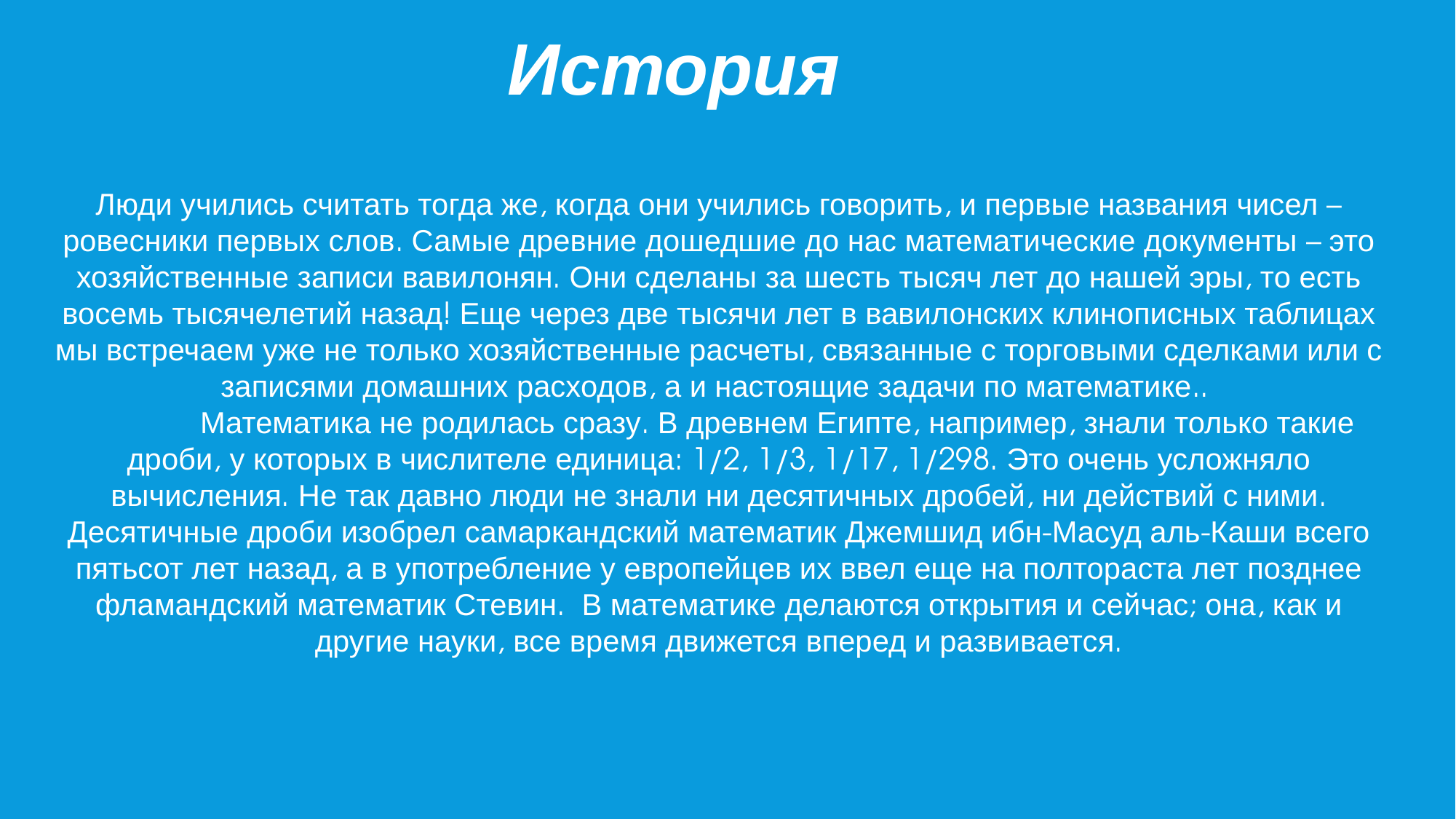

История
Люди учились считать тогда же, когда они учились говорить, и первые названия чисел – ровесники первых слов. Самые древние дошедшие до нас математические документы – это хозяйственные записи вавилонян. Они сделаны за шесть тысяч лет до нашей эры, то есть восемь тысячелетий назад! Еще через две тысячи лет в вавилонских клинописных таблицах мы встречаем уже не только хозяйственные расчеты, связанные с торговыми сделками или с записями домашних расходов, а и настоящие задачи по математике.. ​
              Математика не родилась сразу. В древнем Египте, например, знали только такие дроби, у которых в числителе единица: 1/2, 1/3, 1/17, 1/298. Это очень усложняло вычисления. Не так давно люди не знали ни десятичных дробей, ни действий с ними. Десятичные дроби изобрел самаркандский математик Джемшид ибн-Масуд аль-Каши всего пятьсот лет назад, а в употребление у европейцев их ввел еще на полтораста лет позднее фламандский математик Стевин.  В математике делаются открытия и сейчас; она, как и другие науки, все время движется вперед и развивается.​